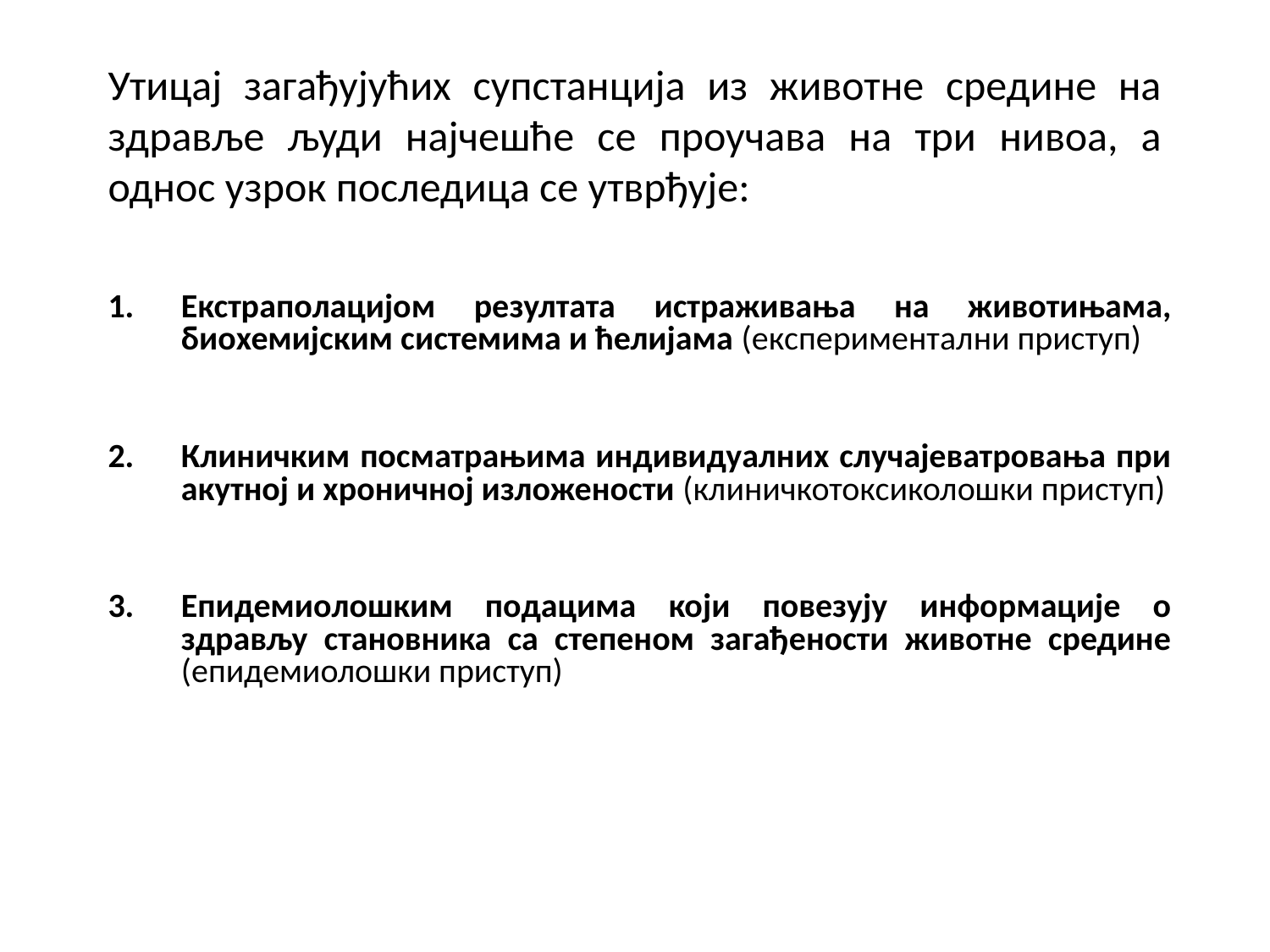

# Утицај загађујућих супстанција из животне средине на здравље људи најчешће се проучава на три нивоа, а однос узрок последица се утврђује:
Екстраполацијом резултата истраживања на животињама, биохемијским системима и ћелијама (експериментални приступ)

Клиничким посматрањима индивидуалних случајеватровања при акутној и хроничној изложености (клиничкотоксиколошки приступ)

Епидемиолошким подацима који повезују информације о здрављу становника са степеном загађености животне средине (епидемиолошки приступ)